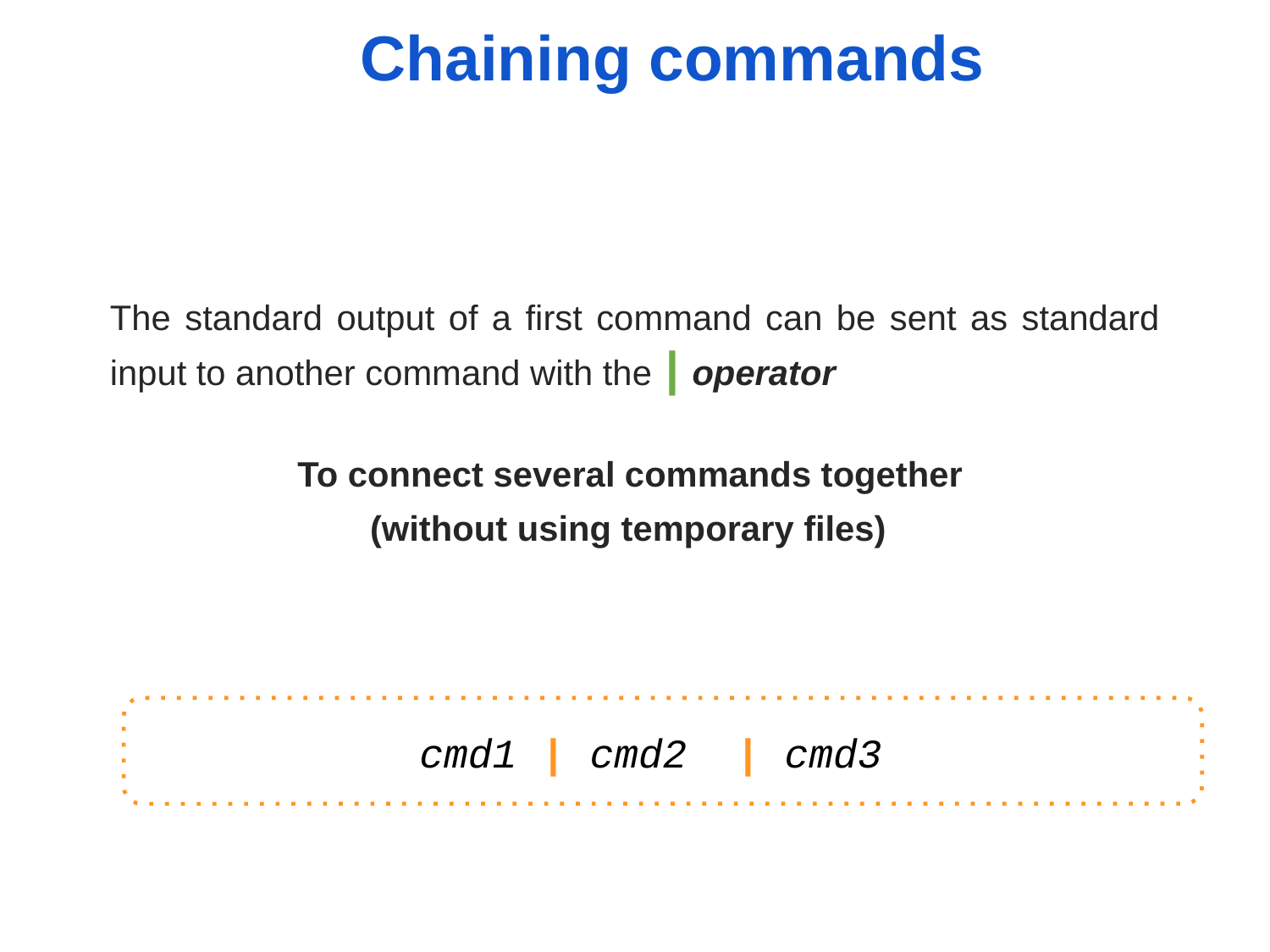

Chaining commands

The standard output of a first command can be sent as standard input to another command with the | operator

To connect several commands together
(without using temporary files)

Redirection
Action
cmd1 | cmd2  | cmd3